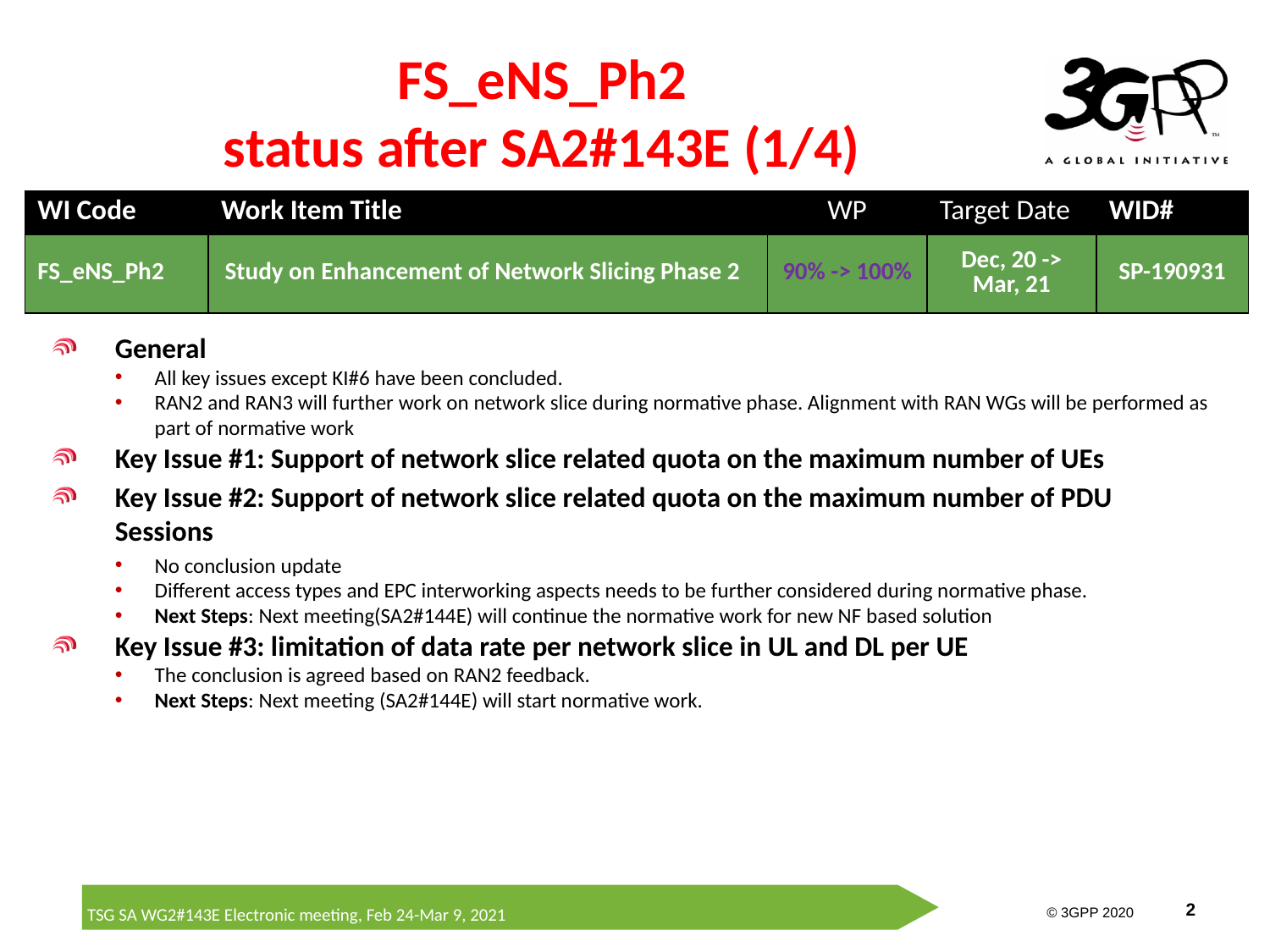

# FS_eNS_Ph2 status after SA2#143E (1/4)
| WI Code | Work Item Title | WP | Target Date | WID# |
| --- | --- | --- | --- | --- |
| FS\_eNS\_Ph2 | Study on Enhancement of Network Slicing Phase 2 | 90% -> 100% | Dec, 20 -> Mar, 21 | SP-190931 |
General
All key issues except KI#6 have been concluded.
RAN2 and RAN3 will further work on network slice during normative phase. Alignment with RAN WGs will be performed as part of normative work
Key Issue #1: Support of network slice related quota on the maximum number of UEs
Key Issue #2: Support of network slice related quota on the maximum number of PDU Sessions
No conclusion update
Different access types and EPC interworking aspects needs to be further considered during normative phase.
Next Steps: Next meeting(SA2#144E) will continue the normative work for new NF based solution
Key Issue #3: limitation of data rate per network slice in UL and DL per UE
The conclusion is agreed based on RAN2 feedback.
Next Steps: Next meeting (SA2#144E) will start normative work.